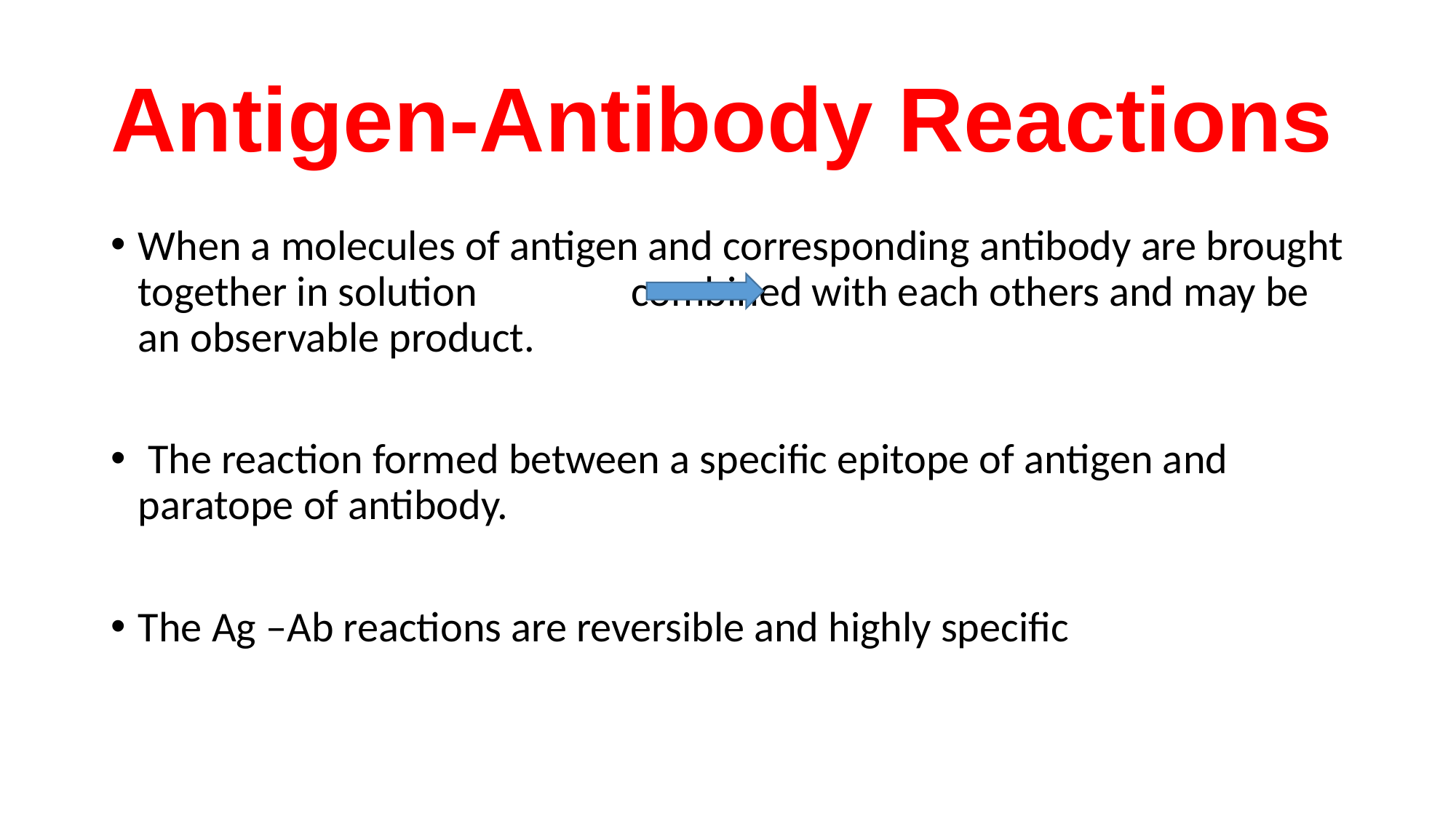

# Antigen-Antibody Reactions
When a molecules of antigen and corresponding antibody are brought together in solution                combined with each others and may be an observable product.

 The reaction formed between a specific epitope of antigen and paratope of antibody.

The Ag –Ab reactions are reversible and highly specific